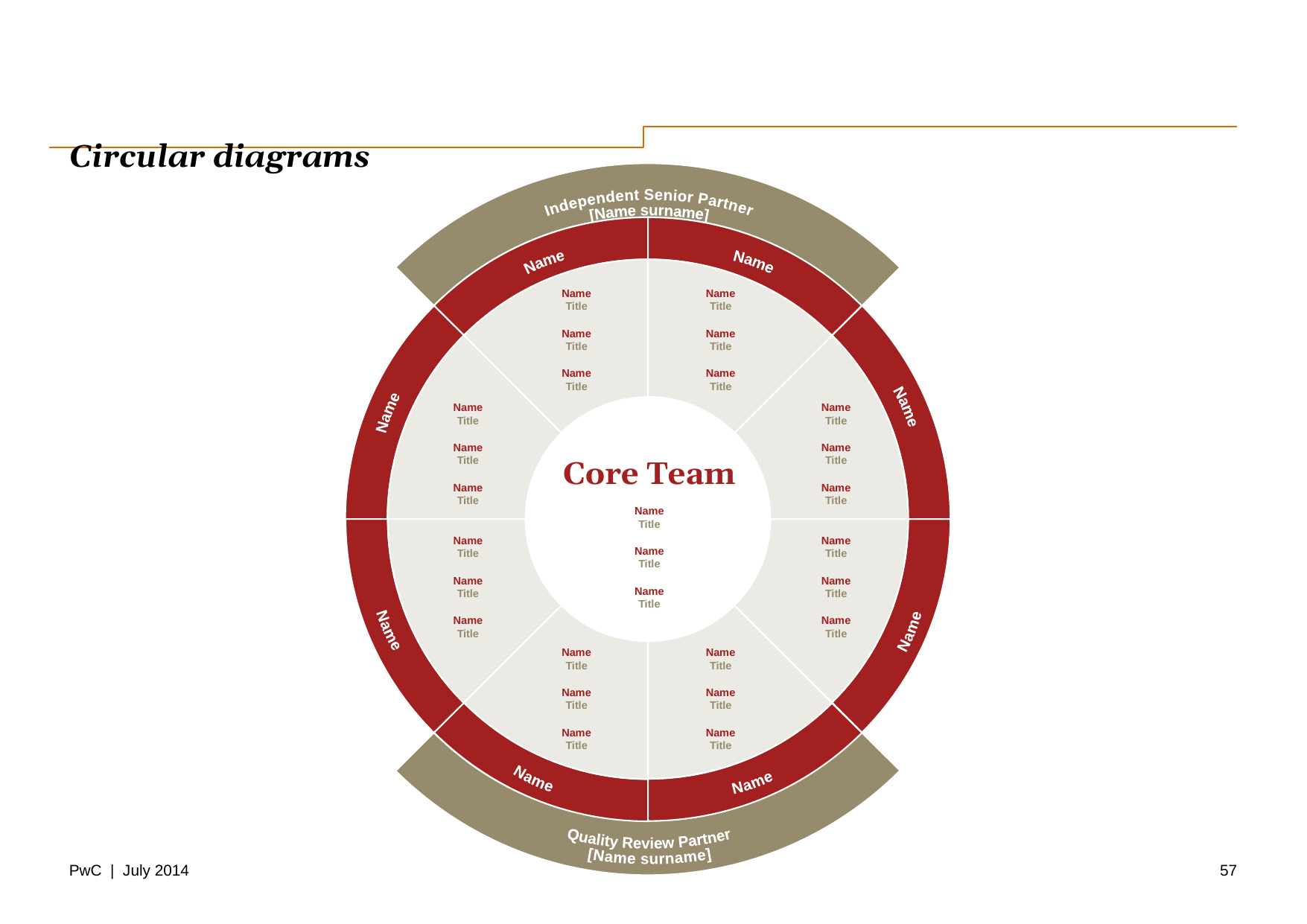

# Circular diagrams

Independent Senior Partner
[Name surname]

Name
Name

Name
Title
Name
Title
Name
Title
Name
Title
Name
Title
Name
Title
Name
Name
Name
Title
Name
Title
Name
Title
Name
Title
Name
Title
Name
Title
Core Team
Name
Title
Name
Title
Name
Title
Name
Name
Name
Title
Name
Title
Name
Title
Name
Title
Name
Title
Name
Title
Name
Name
Name
Title
Name
Title
Name
Title
Name
Title
Name
Title
Name
Title
Quality Review Partner
[Name surname]
57